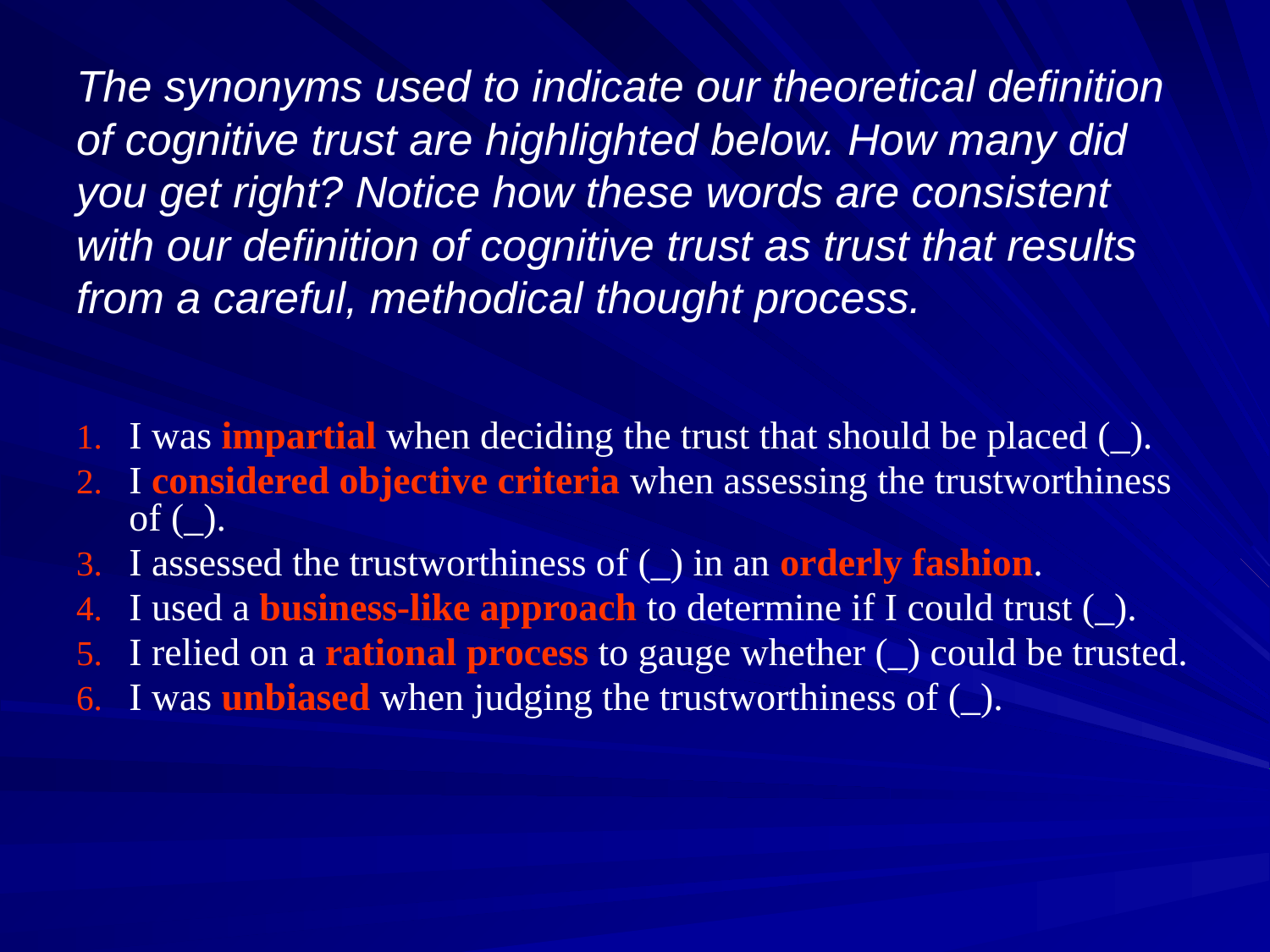

# The synonyms used to indicate our theoretical definition of cognitive trust are highlighted below. How many did you get right? Notice how these words are consistent with our definition of cognitive trust as trust that results from a careful, methodical thought process.
I was impartial when deciding the trust that should be placed (_).
I considered objective criteria when assessing the trustworthiness of (_).
I assessed the trustworthiness of (_) in an orderly fashion.
I used a business-like approach to determine if I could trust (_).
I relied on a rational process to gauge whether (_) could be trusted.
I was unbiased when judging the trustworthiness of (_).